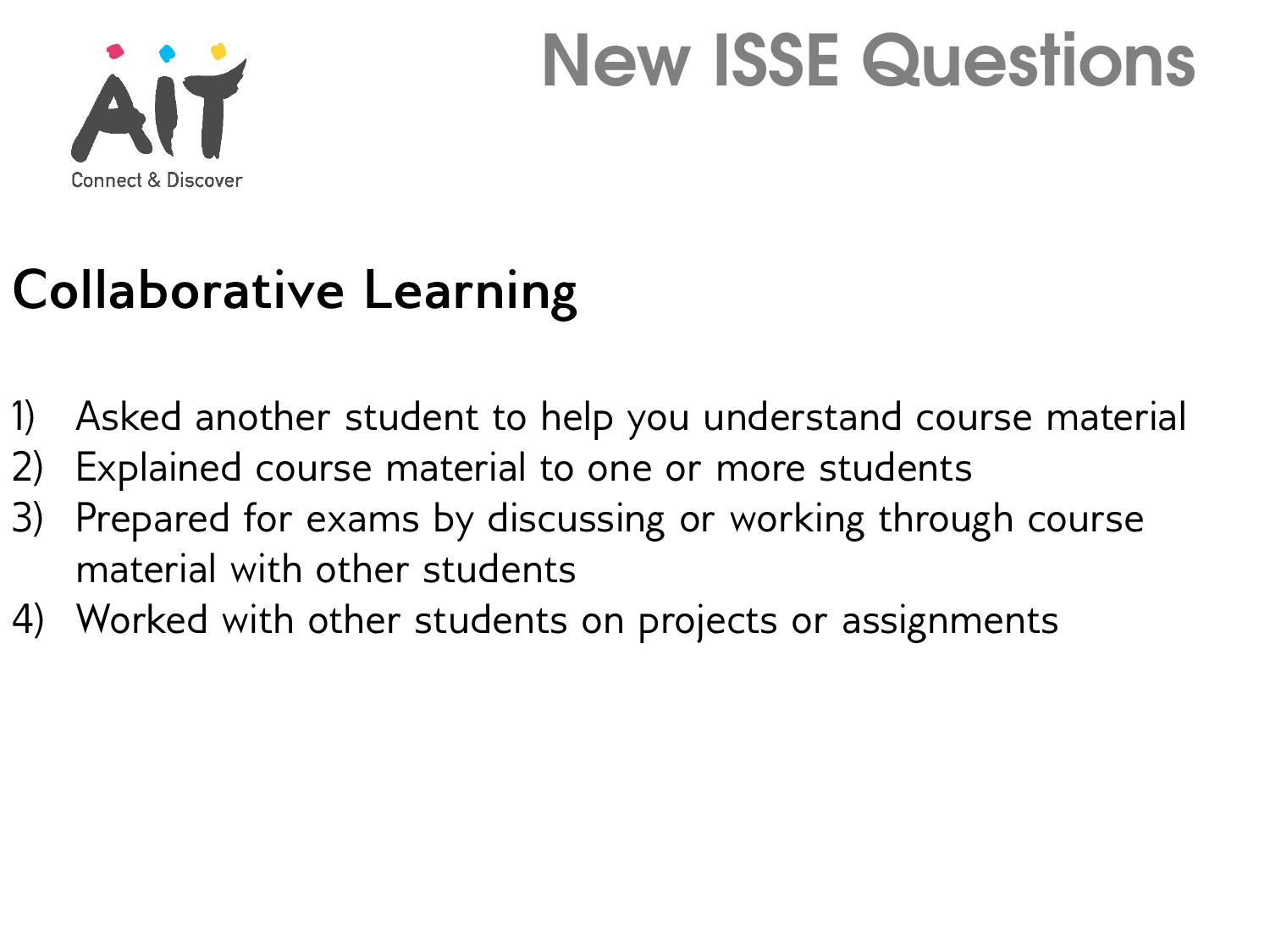

# New ISSE Questions
Collaborative Learning

Asked another student to help you understand course material
Explained course material to one or more students
Prepared for exams by discussing or working through course material with other students
Worked with other students on projects or assignments